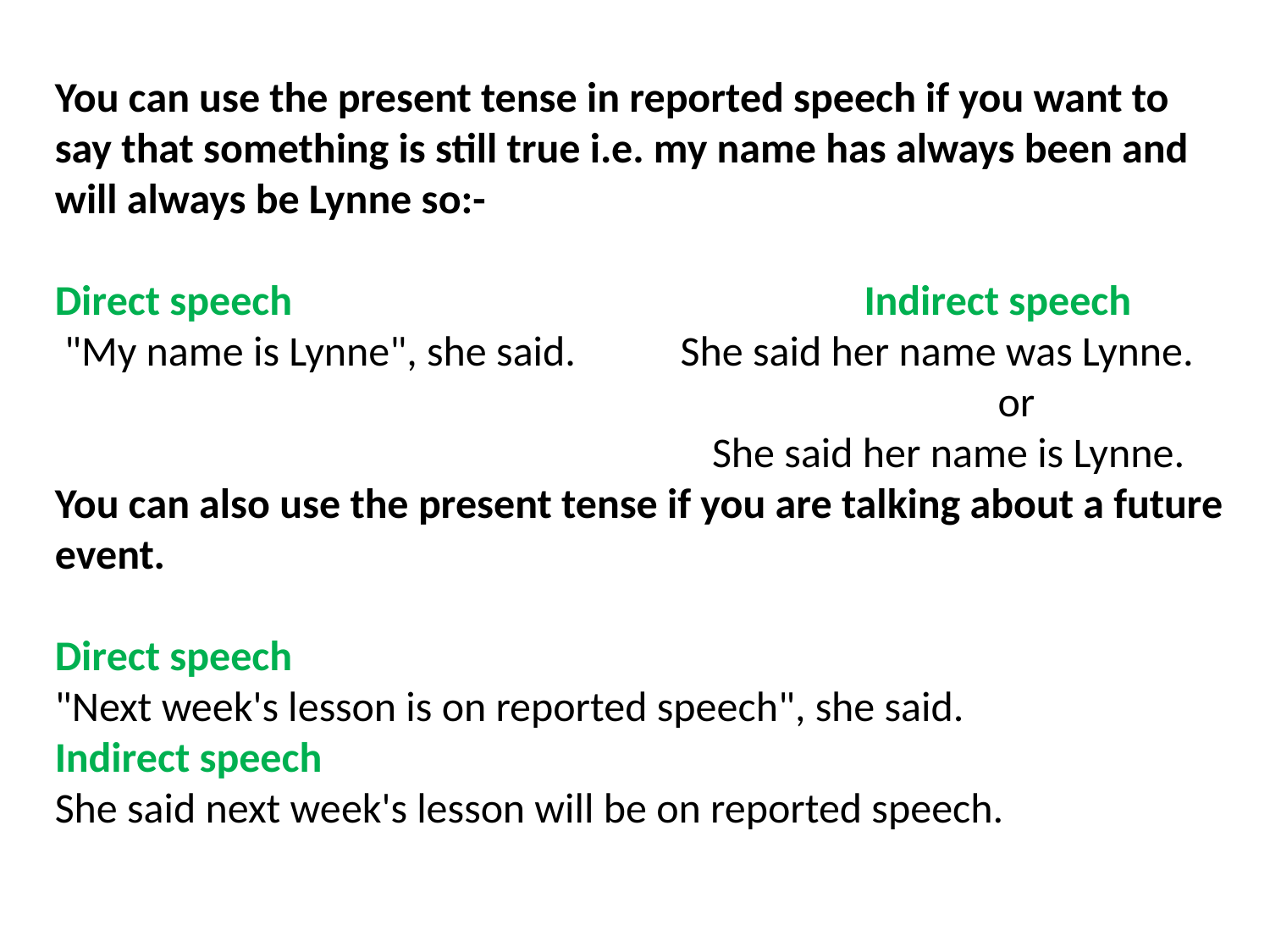

You can use the present tense in reported speech if you want to say that something is still true i.e. my name has always been and will always be Lynne so:-

Direct speech                                                            Indirect speech
 "My name is Lynne", she said.           She said her name was Lynne.
                                                                                                   or
                                                                     She said her name is Lynne.
You can also use the present tense if you are talking about a future event.

Direct speech
"Next week's lesson is on reported speech", she said.
Indirect speech
She said next week's lesson will be on reported speech.